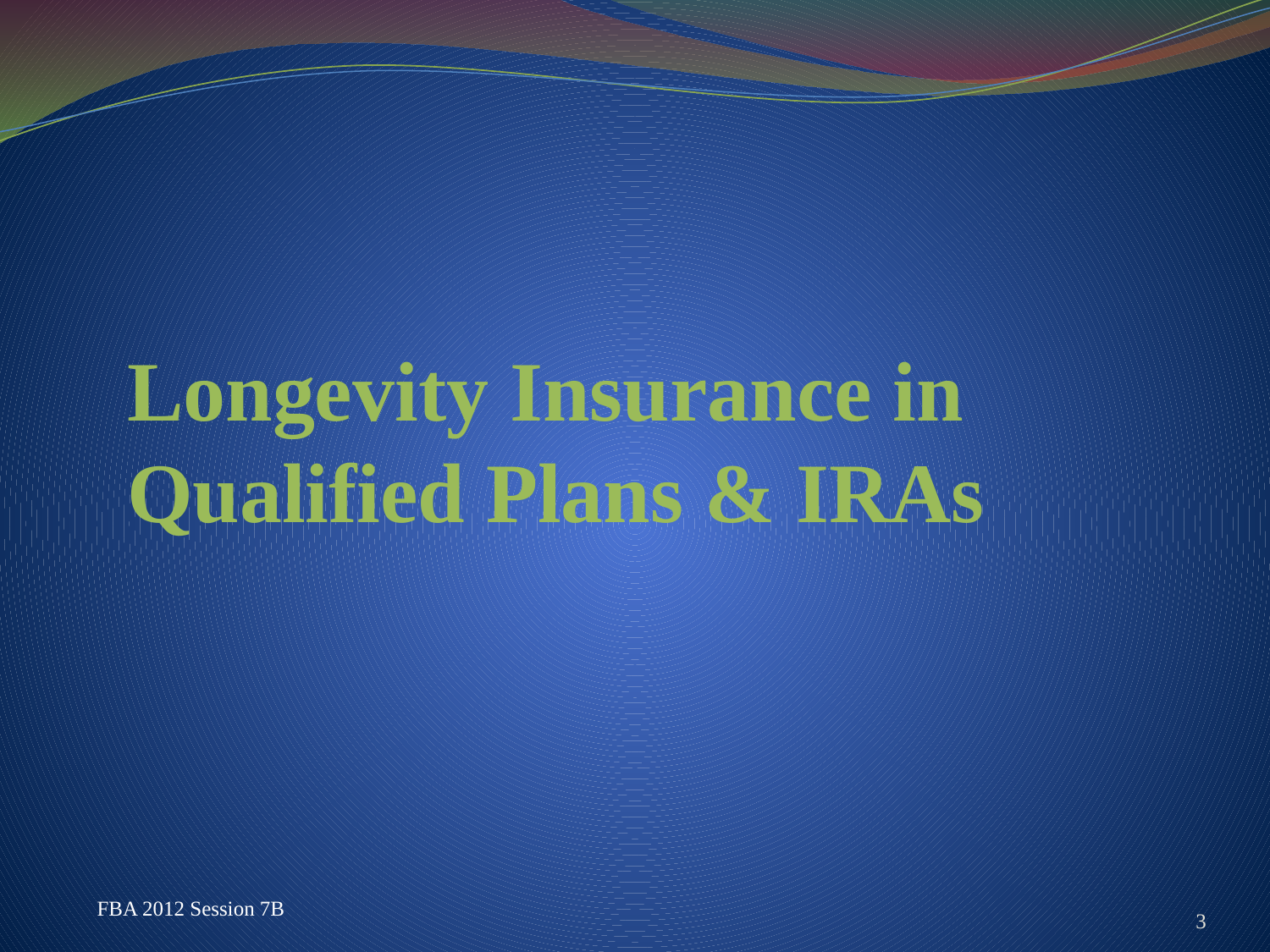

# Longevity Insurance in Qualified Plans & IRAs
3
FBA 2012 Session 7B